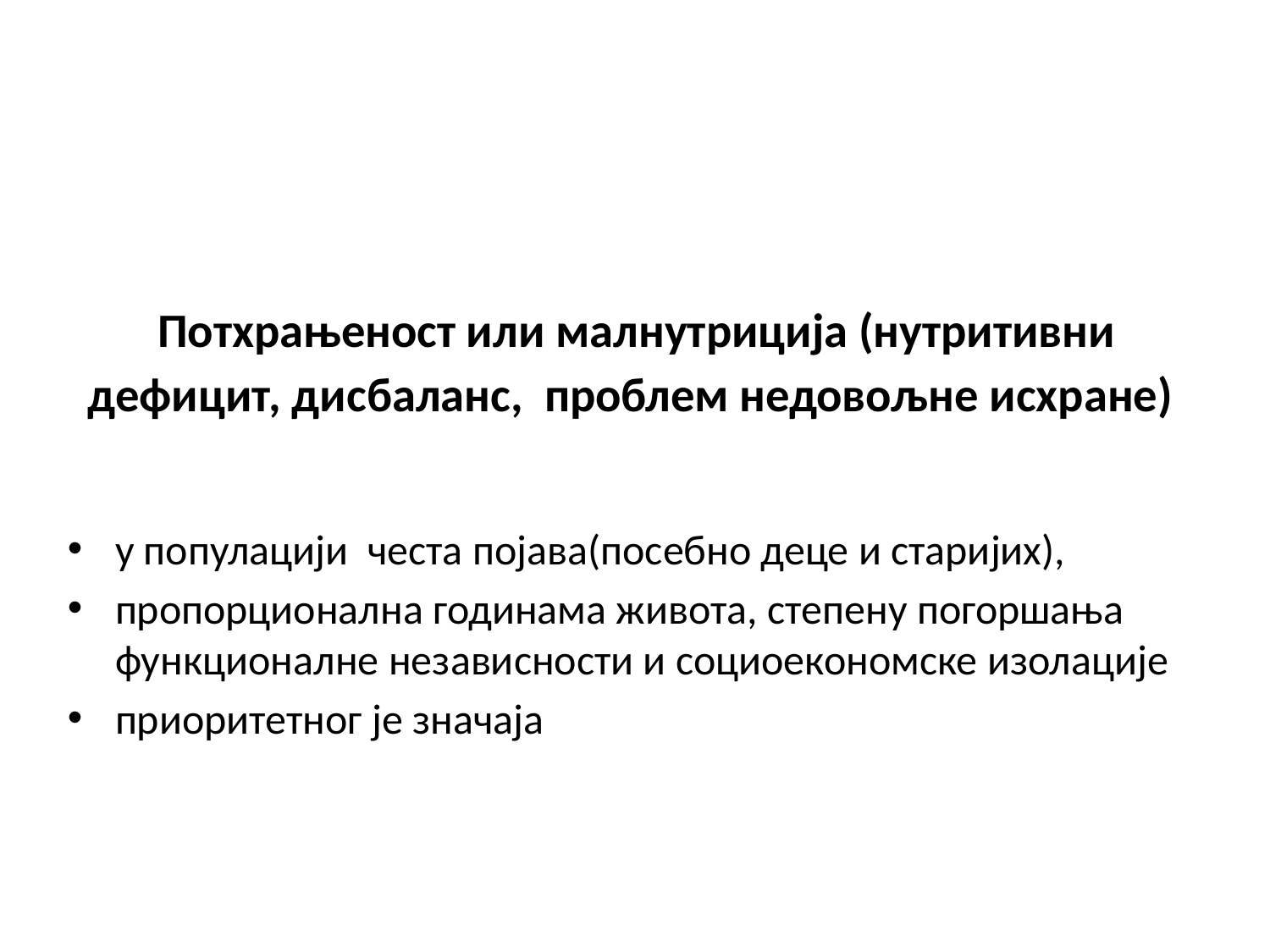

# Потхрањеност или малнутриција (нутритивни дефицит, дисбаланс,  проблем недовољне исхране)
у популацији  честа појава(посебно деце и старијих),
пропорционална годинама живота, степену погоршања функционалне независности и социоекономске изолације
приоритетног је значаја